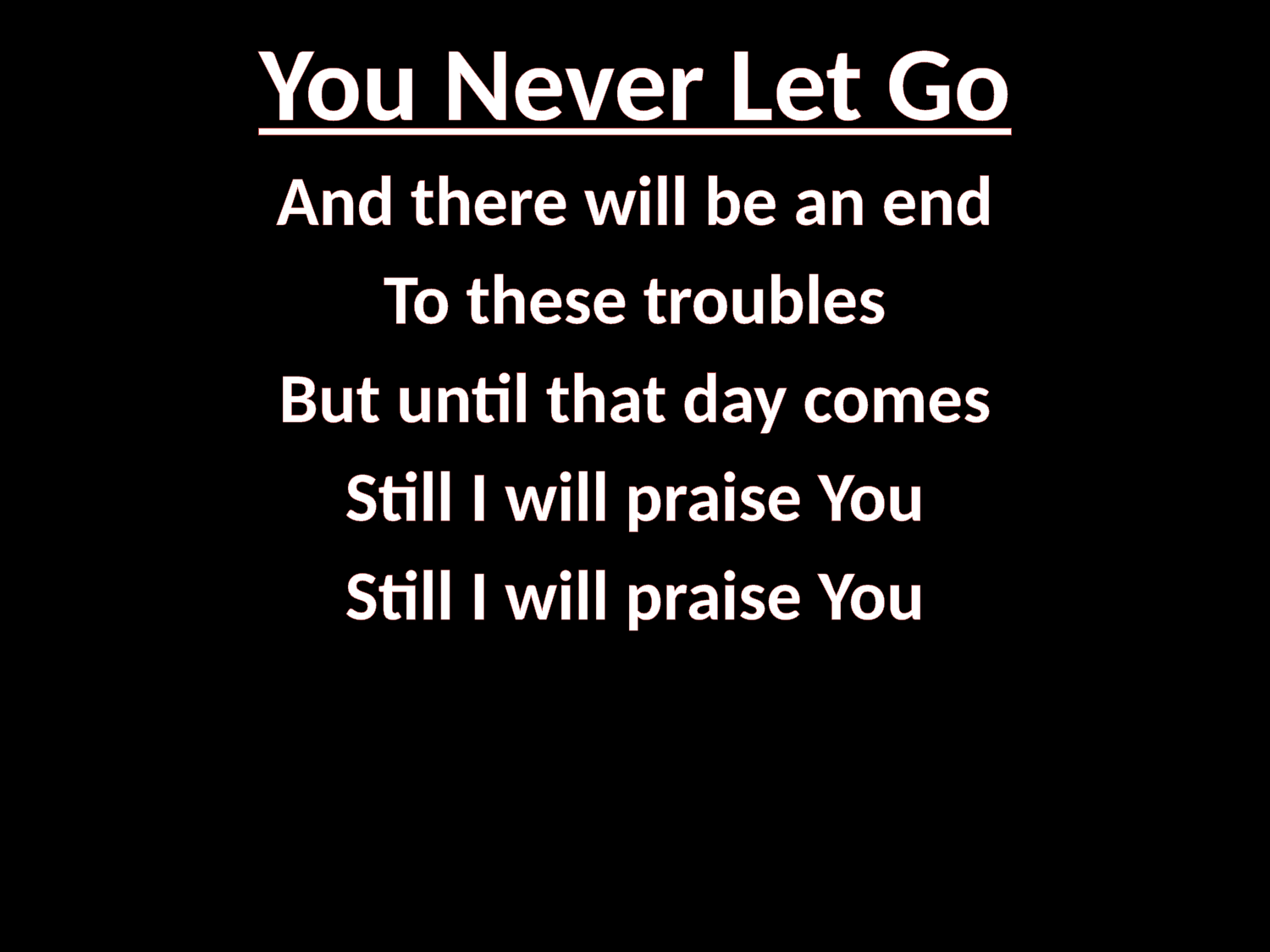

# You Never Let Go
And there will be an end
To these troubles
But until that day comes
Still I will praise You
Still I will praise You